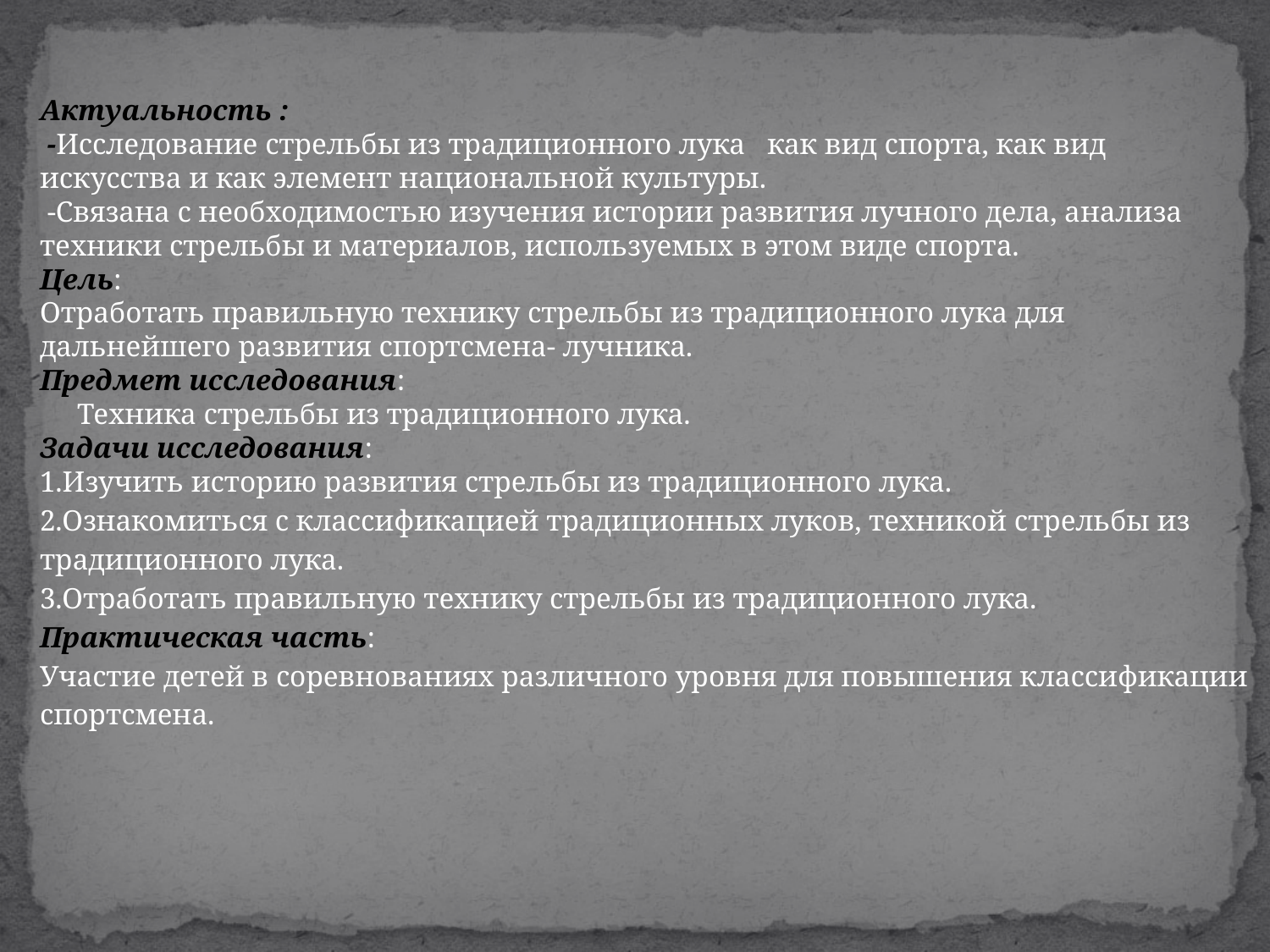

Актуальность :
 -Исследование стрельбы из традиционного лука   как вид спорта, как вид искусства и как элемент национальной культуры.
 -Связана с необходимостью изучения истории развития лучного дела, анализа техники стрельбы и материалов, используемых в этом виде спорта.
Цель:
Отработать правильную технику стрельбы из традиционного лука для дальнейшего развития спортсмена- лучника.
Предмет исследования:
     Техника стрельбы из традиционного лука.
Задачи исследования:
1.Изучить историю развития стрельбы из традиционного лука.
2.Ознакомиться с классификацией традиционных луков, техникой стрельбы из традиционного лука.
3.Отработать правильную технику стрельбы из традиционного лука.
Практическая часть:
Участие детей в соревнованиях различного уровня для повышения классификации спортсмена.